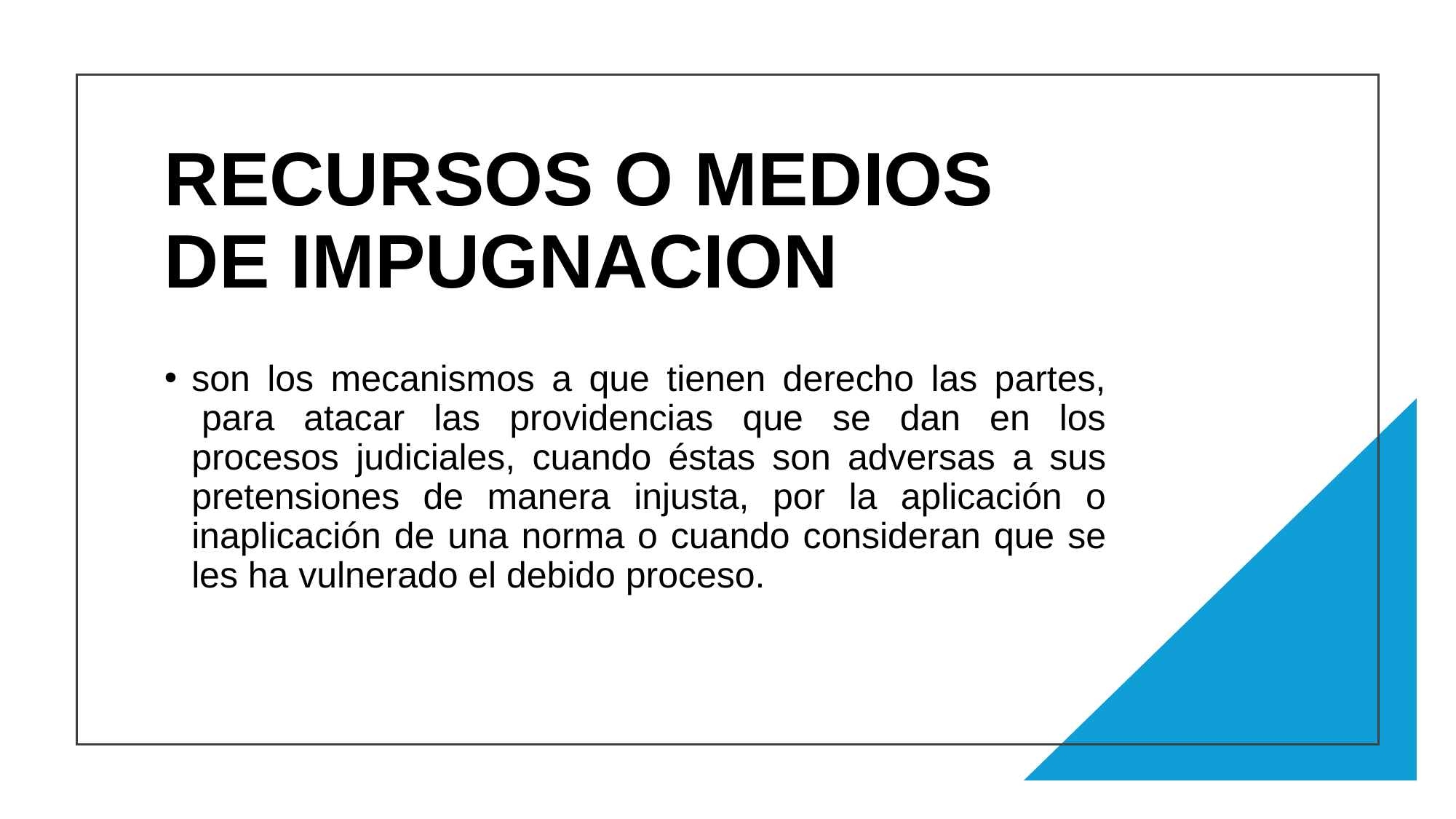

# RECURSOS O MEDIOS DE IMPUGNACION
son los mecanismos a que tienen derecho las partes,  para atacar las providencias que se dan en los procesos judiciales, cuando éstas son adversas a sus pretensiones de manera injusta, por la aplicación o inaplicación de una norma o cuando consideran que se les ha vulnerado el debido proceso.